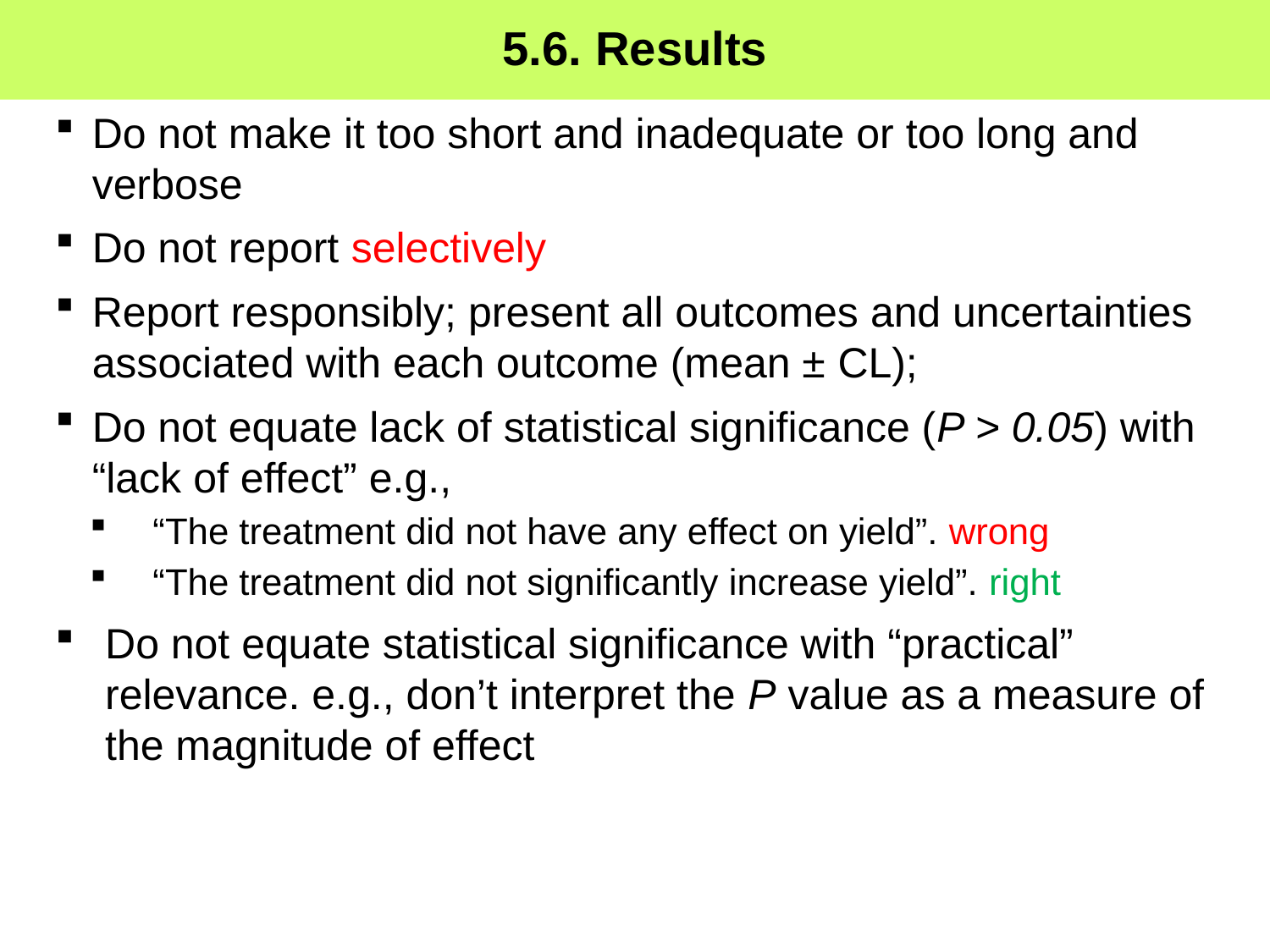

# 5.6. Results
Do not make it too short and inadequate or too long and verbose
Do not report selectively
Report responsibly; present all outcomes and uncertainties associated with each outcome (mean ± CL);
Do not equate lack of statistical significance (P > 0.05) with “lack of effect” e.g.,
“The treatment did not have any effect on yield”. wrong
“The treatment did not significantly increase yield”. right
Do not equate statistical significance with “practical” relevance. e.g., don’t interpret the P value as a measure of the magnitude of effect